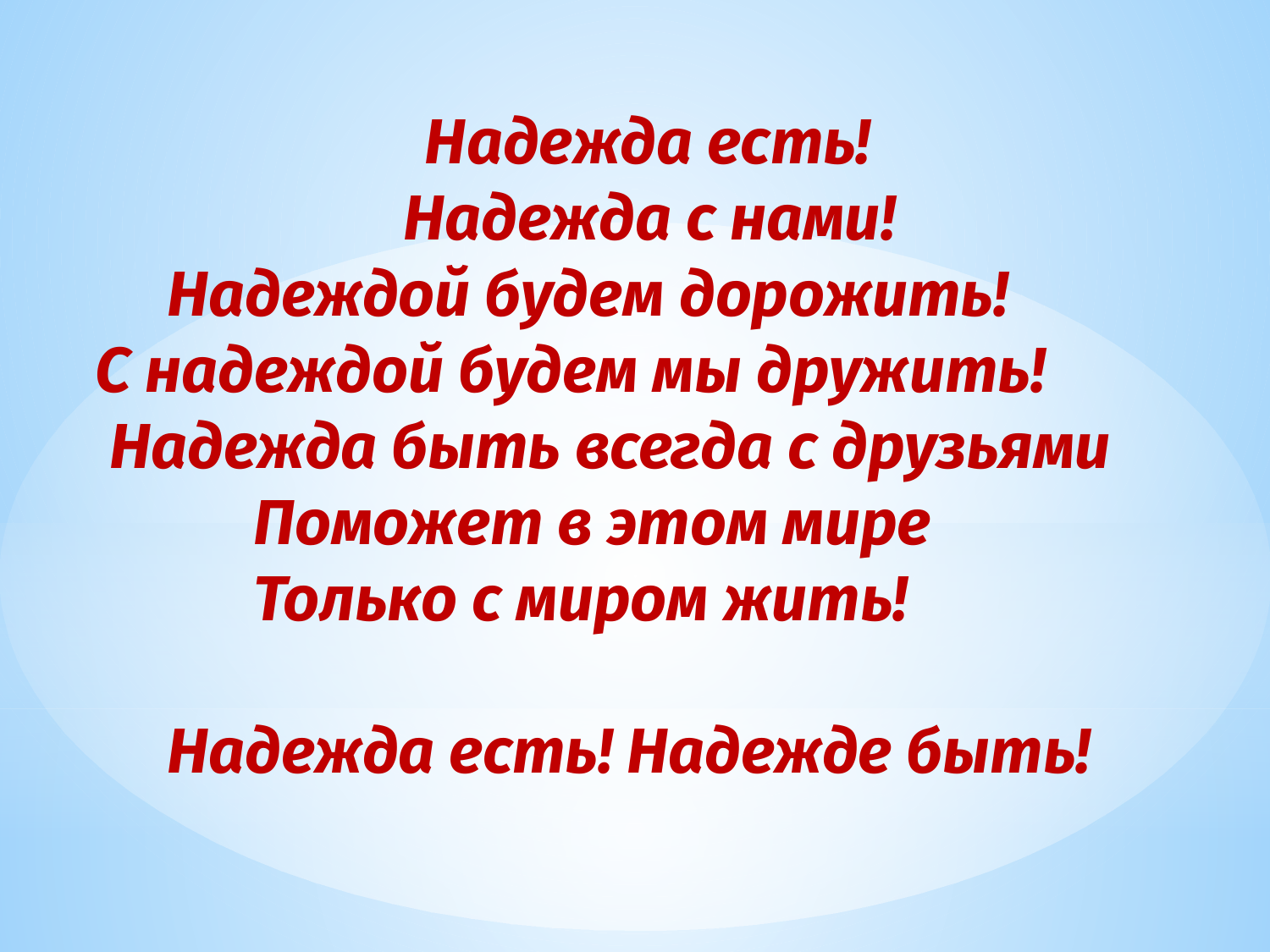

Надежда есть!
   Надежда с нами!
         Надеждой будем дорожить!
    С надеждой будем мы дружить!
     Надежда быть всегда с друзьями
               Поможет в этом мире
               Только с миром жить!

         Надежда есть! Надежде быть!